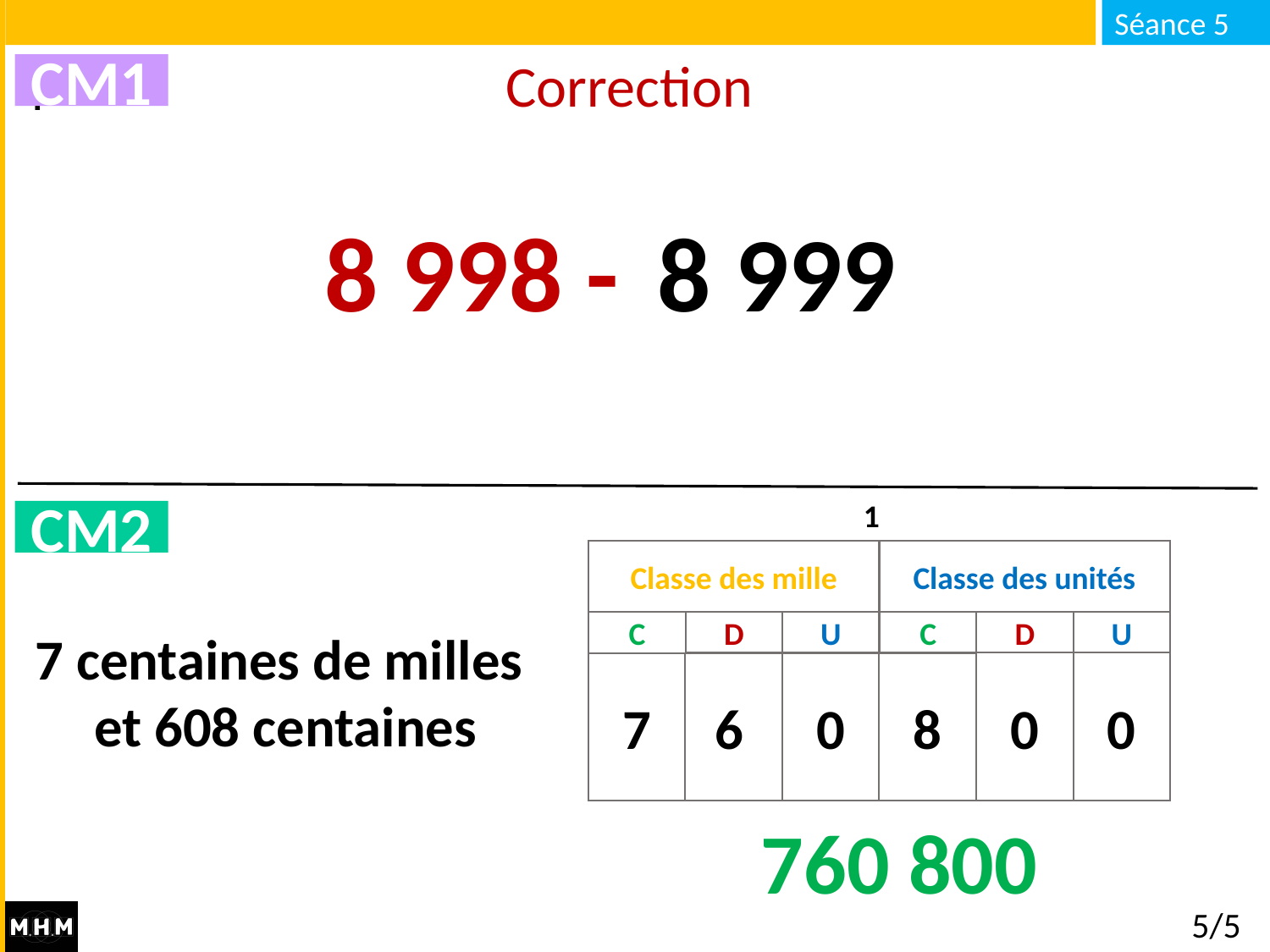

# Correction
CM1
8 998 -
8 999
1
CM2
Classe des mille
Classe des unités
D
U
D
U
C
C
0
0
6
0
8
7
7 centaines de milles
et 608 centaines
760 800
5/5